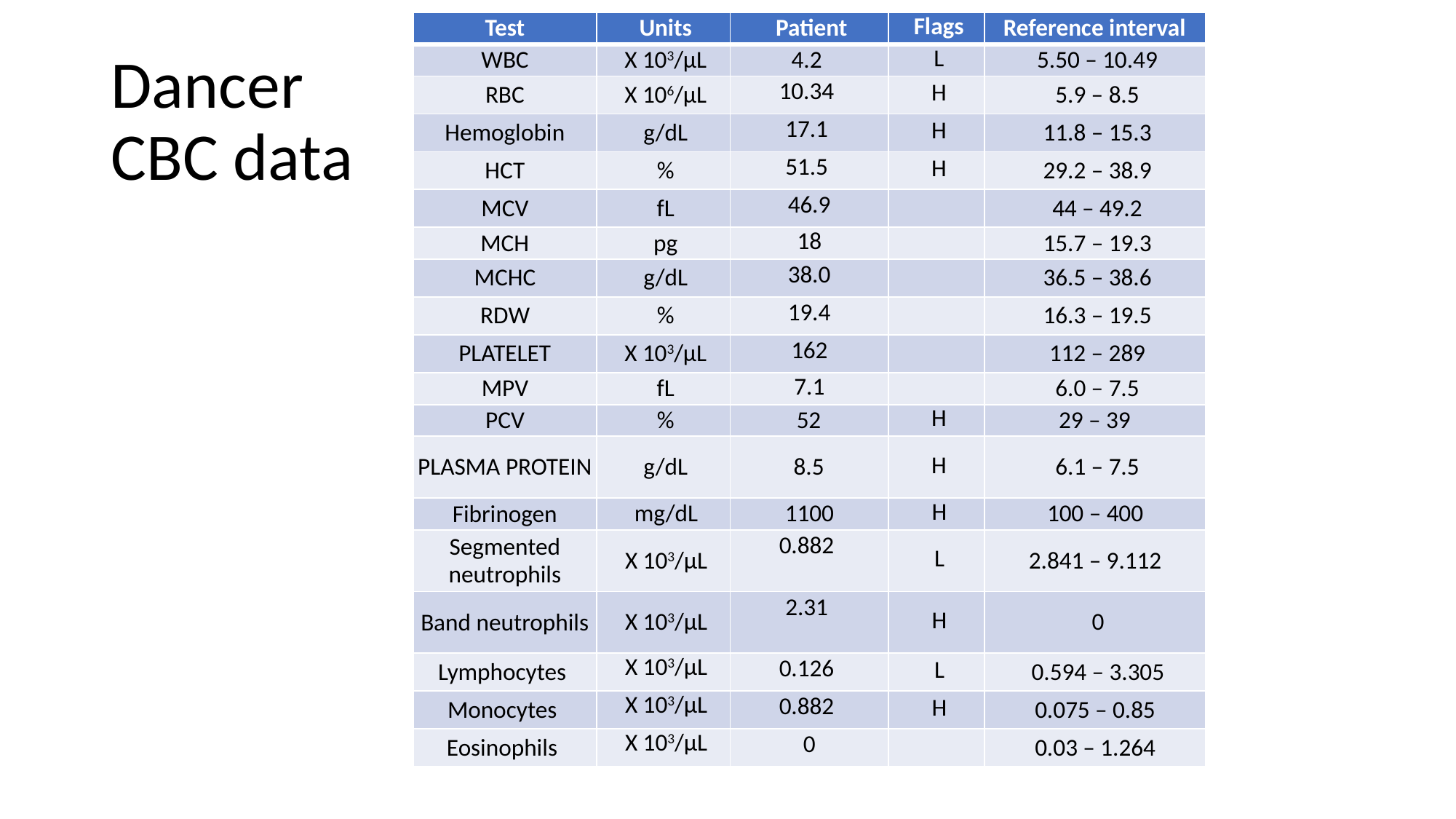

| Test | Units | Patient | Flags | Reference interval |
| --- | --- | --- | --- | --- |
| WBC | X 103/µL | 4.2 | L | 5.50 – 10.49 |
| RBC | X 106/µL | 10.34 | H | 5.9 – 8.5 |
| Hemoglobin | g/dL | 17.1 | H | 11.8 – 15.3 |
| HCT | % | 51.5 | H | 29.2 – 38.9 |
| MCV | fL | 46.9 |  | 44 – 49.2 |
| MCH | pg | 18 |  | 15.7 – 19.3 |
| MCHC | g/dL | 38.0 |  | 36.5 – 38.6 |
| RDW | % | 19.4 |  | 16.3 – 19.5 |
| PLATELET | X 103/µL | 162 |  | 112 – 289 |
| MPV | fL | 7.1 |  | 6.0 – 7.5 |
| PCV | % | 52 | H | 29 – 39 |
| PLASMA PROTEIN | g/dL | 8.5 | H | 6.1 – 7.5 |
| Fibrinogen | mg/dL | 1100 | H | 100 – 400 |
| Segmented neutrophils | X 103/µL | 0.882 | L | 2.841 – 9.112 |
| Band neutrophils | X 103/µL | 2.31 | H | 0 |
| Lymphocytes | X 103/µL | 0.126 | L | 0.594 – 3.305 |
| Monocytes | X 103/µL | 0.882 | H | 0.075 – 0.85 |
| Eosinophils | X 103/µL | 0 |  | 0.03 – 1.264 |
# Dancer CBC data